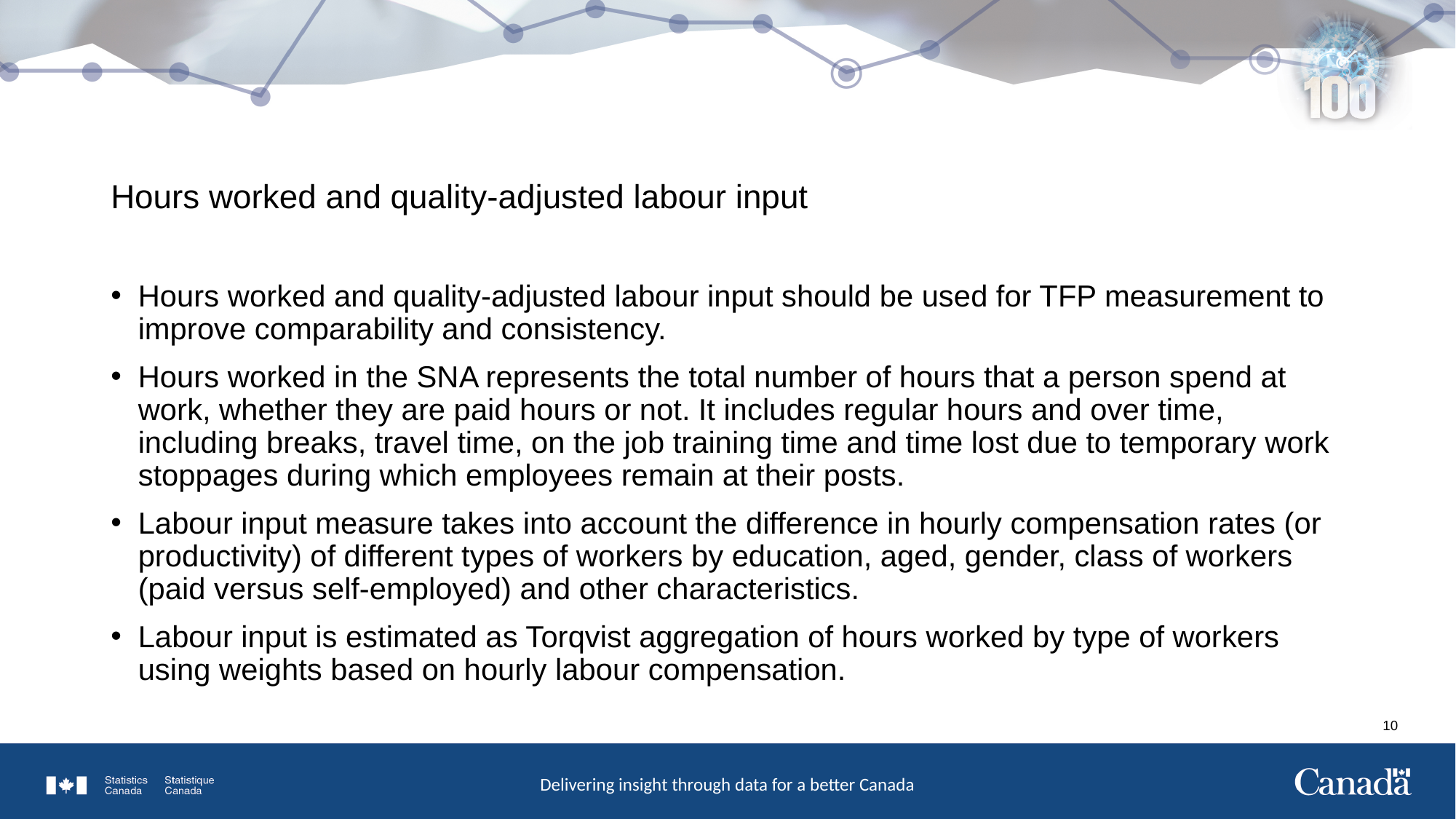

# Hours worked and quality-adjusted labour input
Hours worked and quality-adjusted labour input should be used for TFP measurement to improve comparability and consistency.
Hours worked in the SNA represents the total number of hours that a person spend at work, whether they are paid hours or not. It includes regular hours and over time, including breaks, travel time, on the job training time and time lost due to temporary work stoppages during which employees remain at their posts.
Labour input measure takes into account the difference in hourly compensation rates (or productivity) of different types of workers by education, aged, gender, class of workers (paid versus self-employed) and other characteristics.
Labour input is estimated as Torqvist aggregation of hours worked by type of workers using weights based on hourly labour compensation.
10